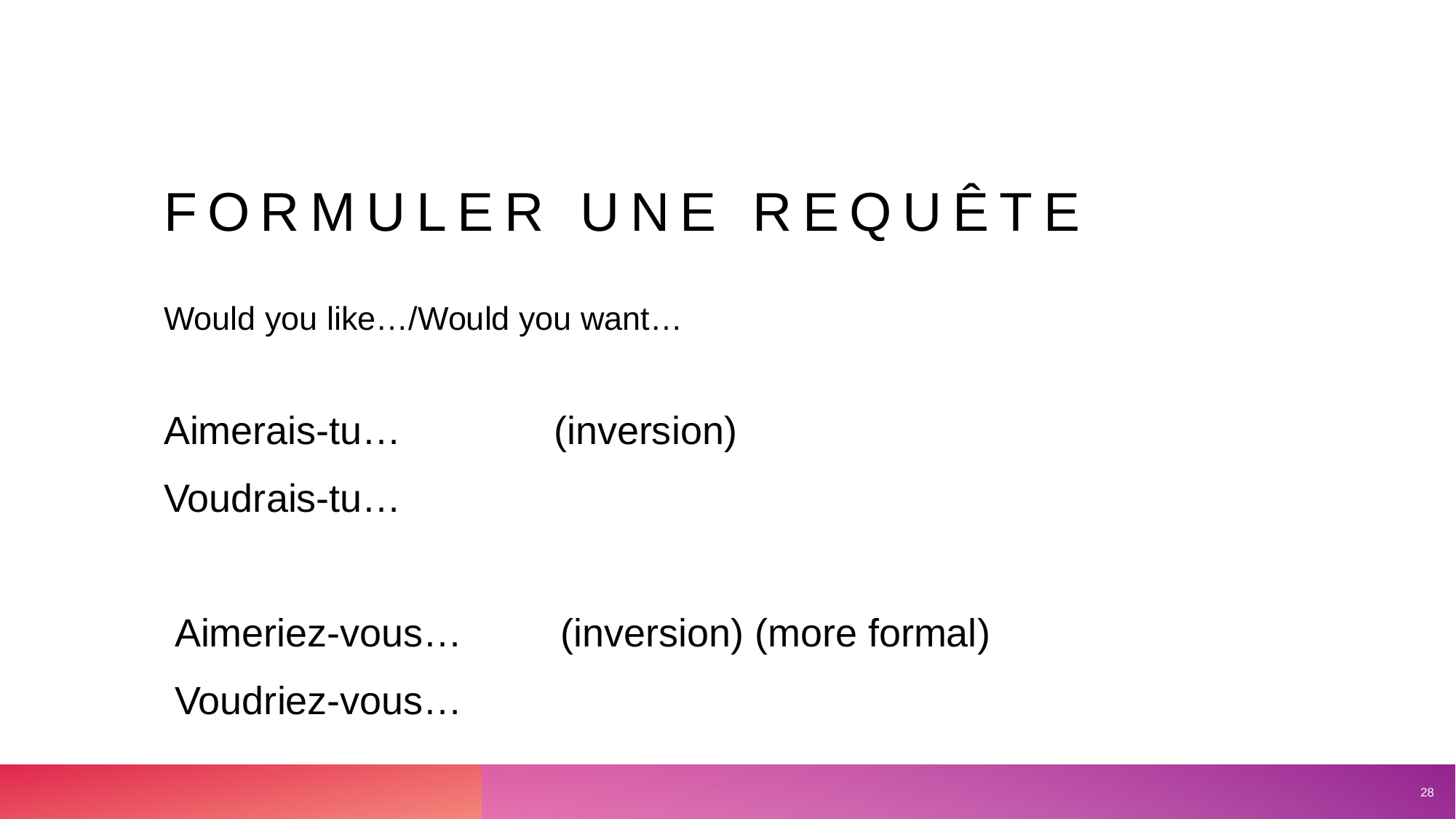

# FORMULER UNE requête

Would you like…/Would you want…

Aimerais-tu…              (inversion)
Voudrais-tu…

 Aimeriez-vous…         (inversion) (more formal)
 Voudriez-vous…

28